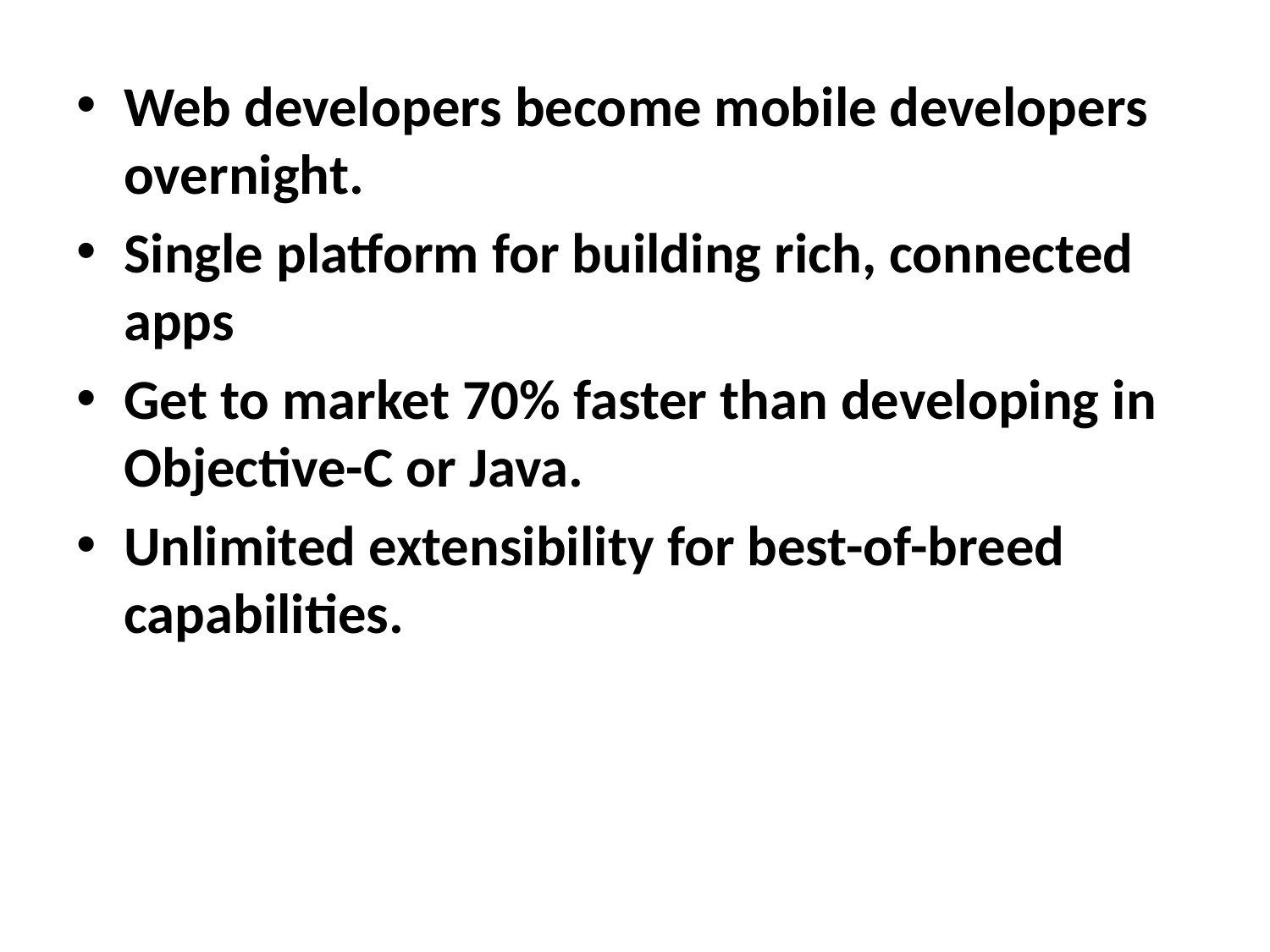

Web developers become mobile developers overnight.
Single platform for building rich, connected apps
Get to market 70% faster than developing in Objective-C or Java.
Unlimited extensibility for best-of-breed capabilities.